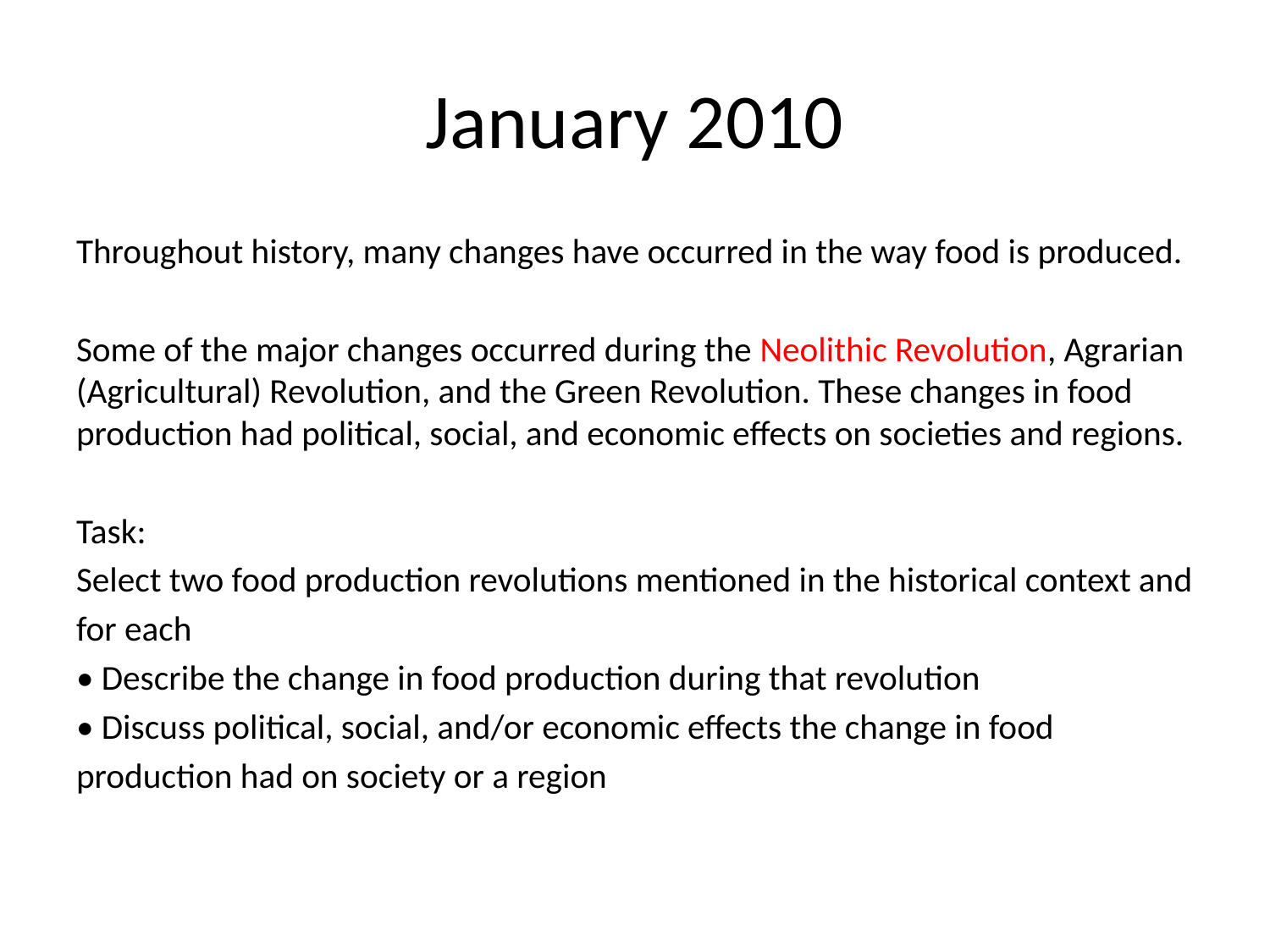

# January 2010
Throughout history, many changes have occurred in the way food is produced.

Some of the major changes occurred during the Neolithic Revolution, Agrarian (Agricultural) Revolution, and the Green Revolution. These changes in food production had political, social, and economic effects on societies and regions.

Task:
Select two food production revolutions mentioned in the historical context and
for each
• Describe the change in food production during that revolution
• Discuss political, social, and/or economic effects the change in food
production had on society or a region